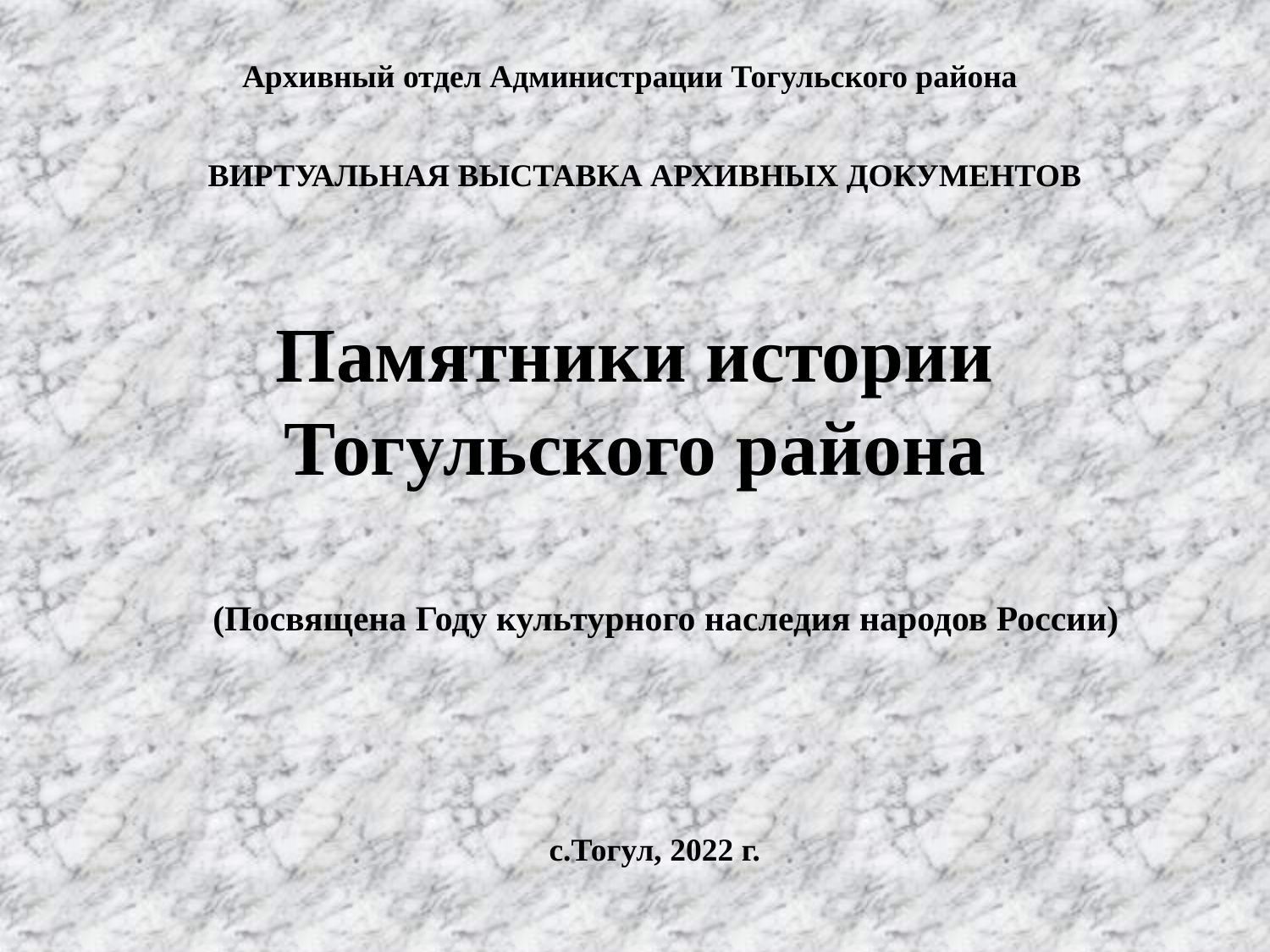

Архивный отдел Администрации Тогульского района
ВИРТУАЛЬНАЯ ВЫСТАВКА АРХИВНЫХ ДОКУМЕНТОВ
# Памятники истории Тогульского района

(Посвящена Году культурного наследия народов России)
с.Тогул, 2022 г.